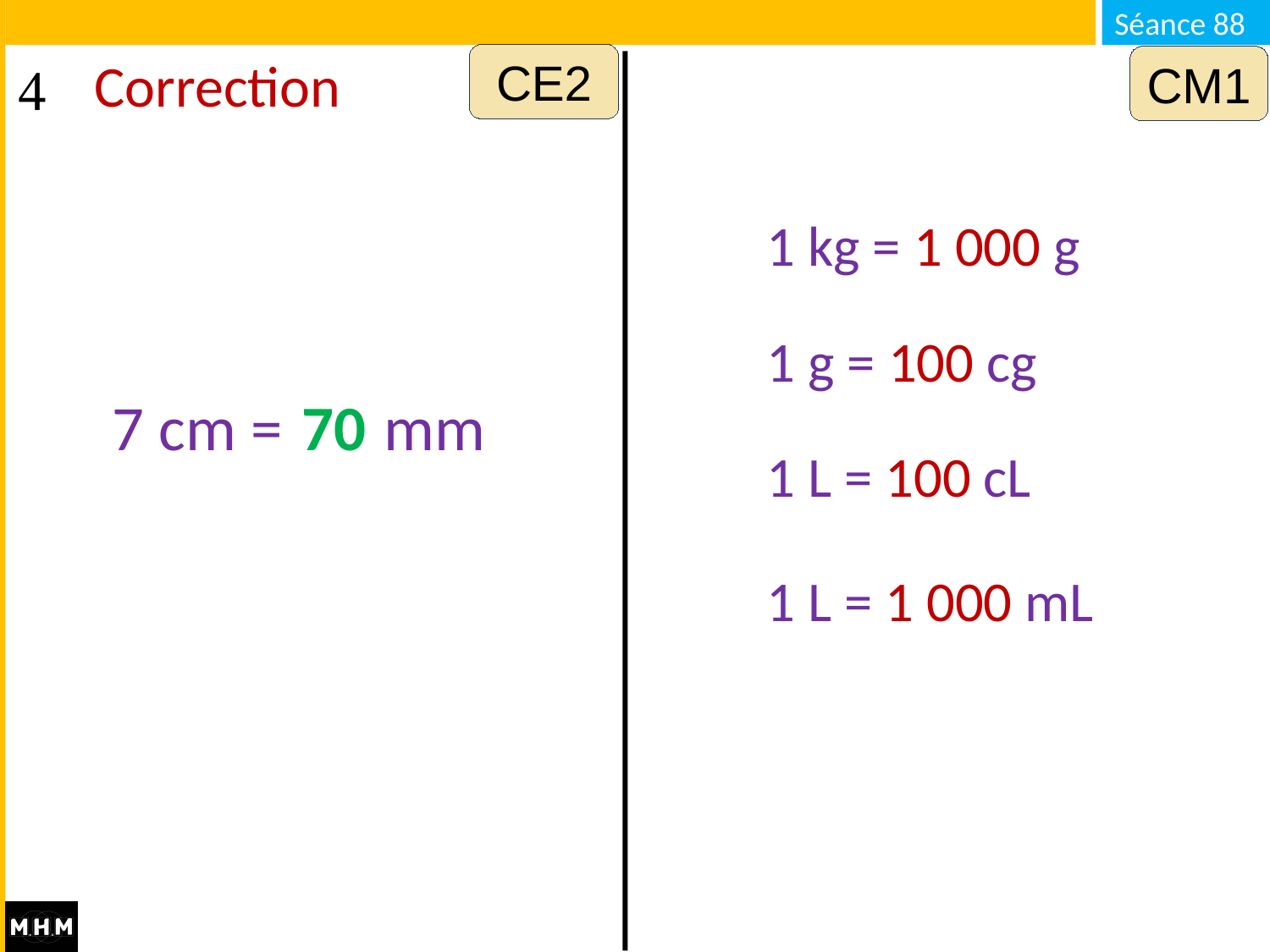

CE2
CM1
# Correction

1 kg = 1 000 g
1 g = 100 cg
7 cm =  …  mm
70
1 L = 100 cL
1 L = 1 000 mL